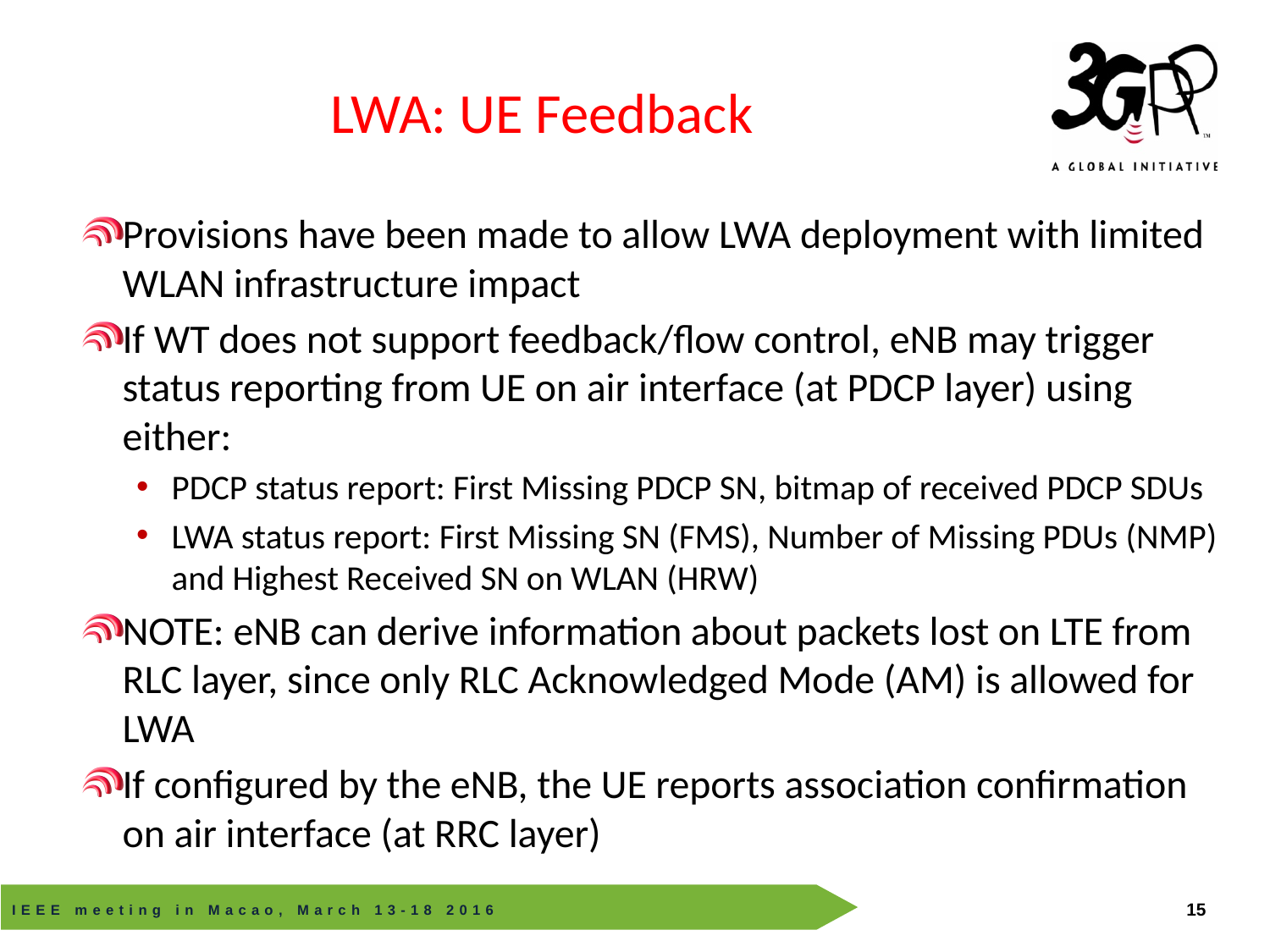

# LWA: UE Feedback
Provisions have been made to allow LWA deployment with limited WLAN infrastructure impact
If WT does not support feedback/flow control, eNB may trigger status reporting from UE on air interface (at PDCP layer) using either:
PDCP status report: First Missing PDCP SN, bitmap of received PDCP SDUs
LWA status report: First Missing SN (FMS), Number of Missing PDUs (NMP) and Highest Received SN on WLAN (HRW)
NOTE: eNB can derive information about packets lost on LTE from RLC layer, since only RLC Acknowledged Mode (AM) is allowed for LWA
If configured by the eNB, the UE reports association confirmation on air interface (at RRC layer)